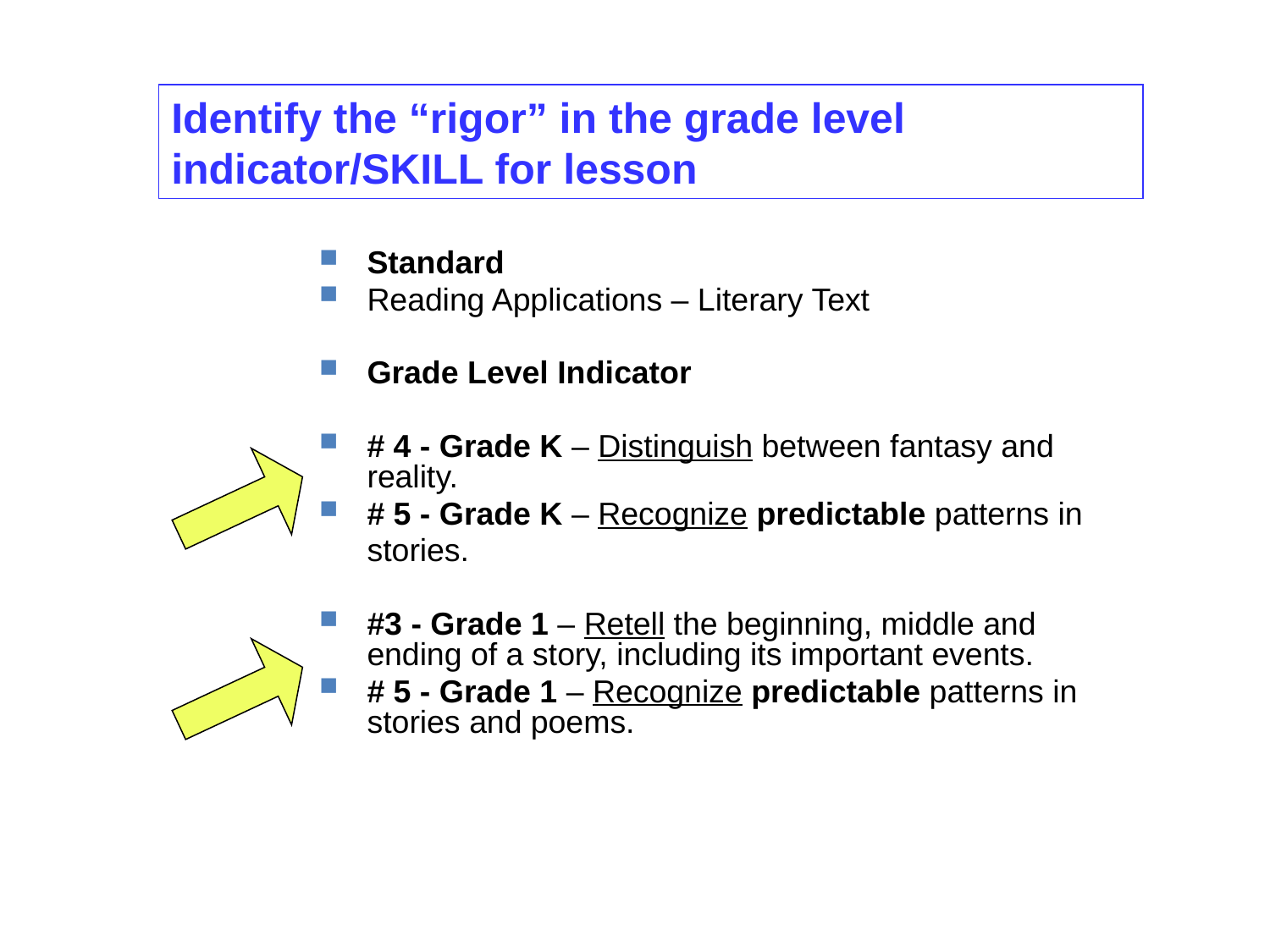

Identify the “rigor” in the grade level indicator/SKILL for lesson
Standard
Reading Applications – Literary Text

Grade Level Indicator

# 4 - Grade K – Distinguish between fantasy and reality.
# 5 - Grade K – Recognize predictable patterns in
	stories.

#3 - Grade 1 – Retell the beginning, middle and ending of a story, including its important events.
# 5 - Grade 1 – Recognize predictable patterns in stories and poems.